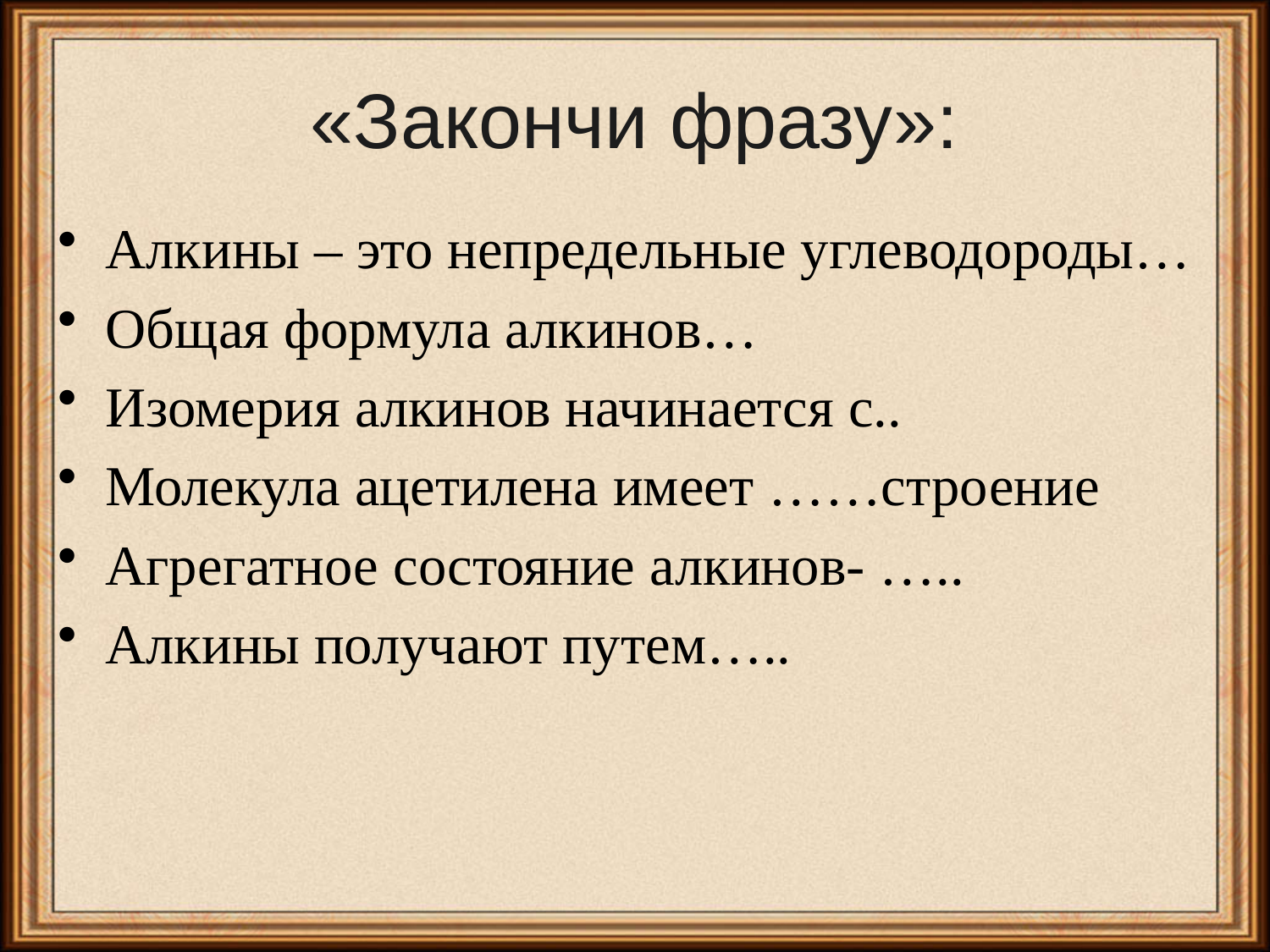

# «Закончи фразу»:
Алкины – это непредельные углеводороды…
Общая формула алкинов…
Изомерия алкинов начинается с..
Молекула ацетилена имеет ……строение
Агрегатное состояние алкинов- …..
Алкины получают путем…..